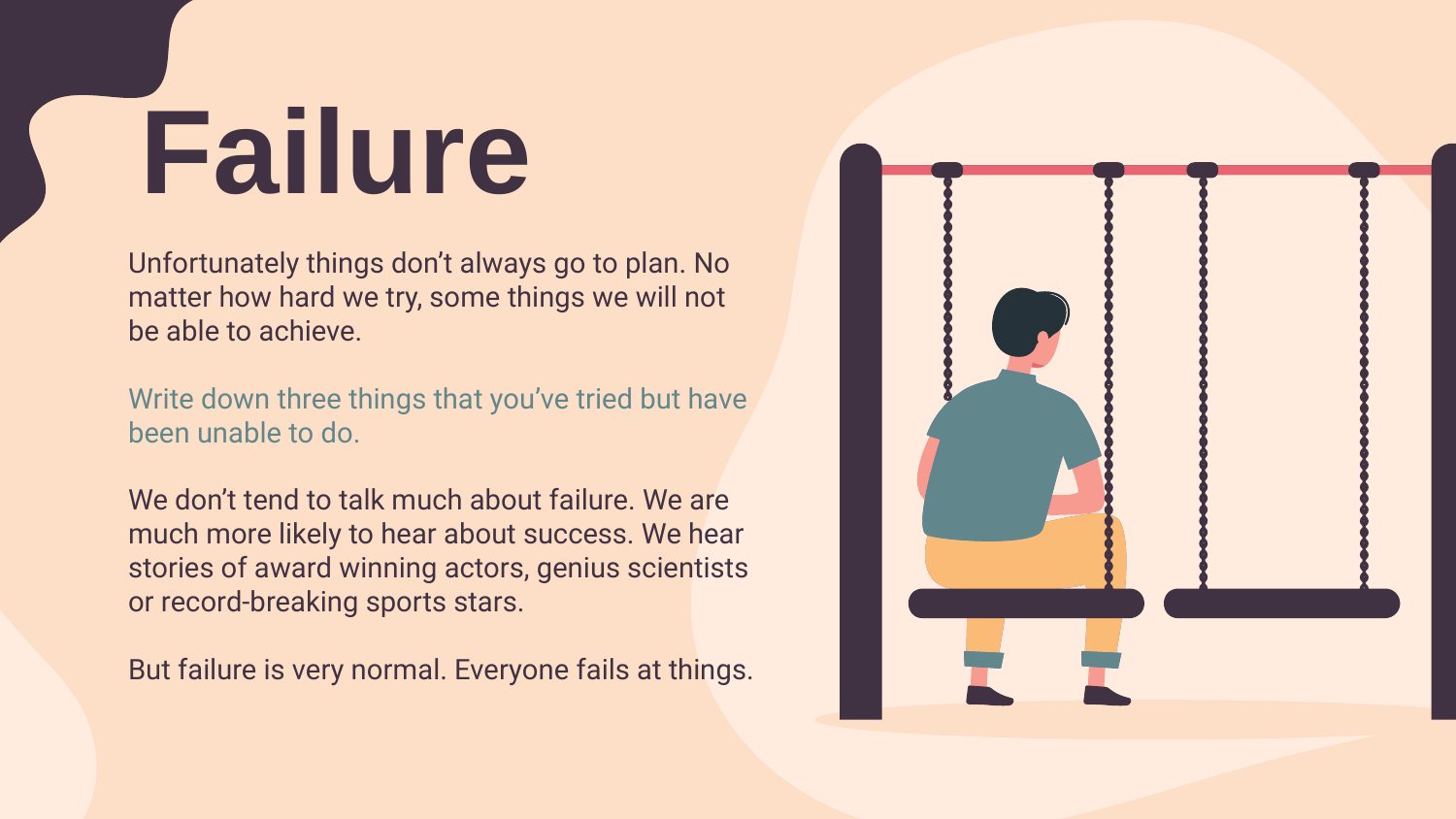

# Failure

Unfortunately things don’t always go to plan. No matter how hard we try, some things we will not be able to achieve.

Write down three things that you’ve tried but have been unable to do.

We don’t tend to talk much about failure. We are much more likely to hear about success. We hear stories of award winning actors, genius scientists or record-breaking sports stars.

But failure is very normal. Everyone fails at things.

Please, keep this slide for attribution.